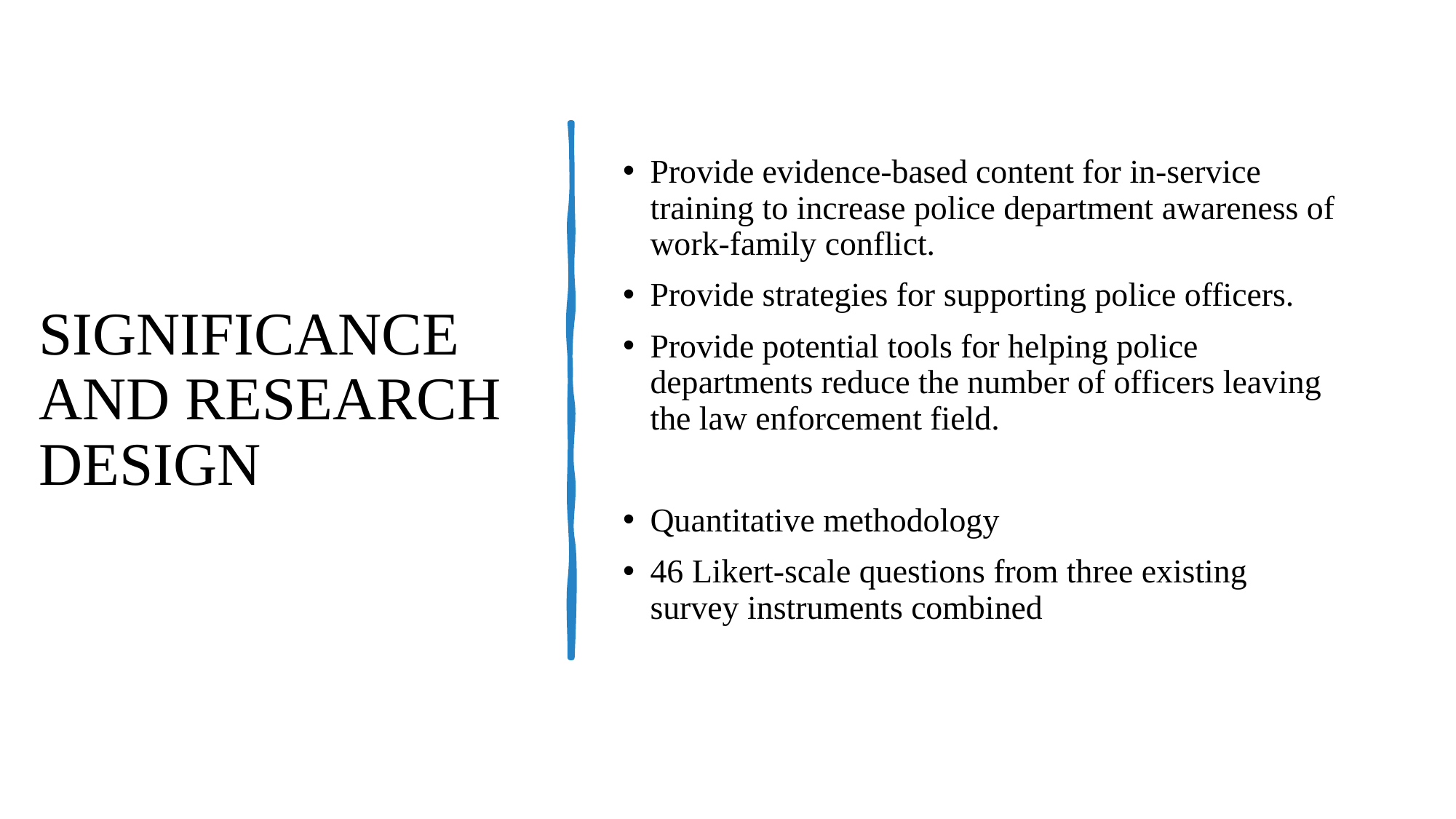

# SIGNIFICANCE AND RESEARCH DESIGN
Provide evidence-based content for in-service training to increase police department awareness of work-family conflict.
Provide strategies for supporting police officers.
Provide potential tools for helping police departments reduce the number of officers leaving the law enforcement field.

Quantitative methodology
46 Likert-scale questions from three existing survey instruments combined